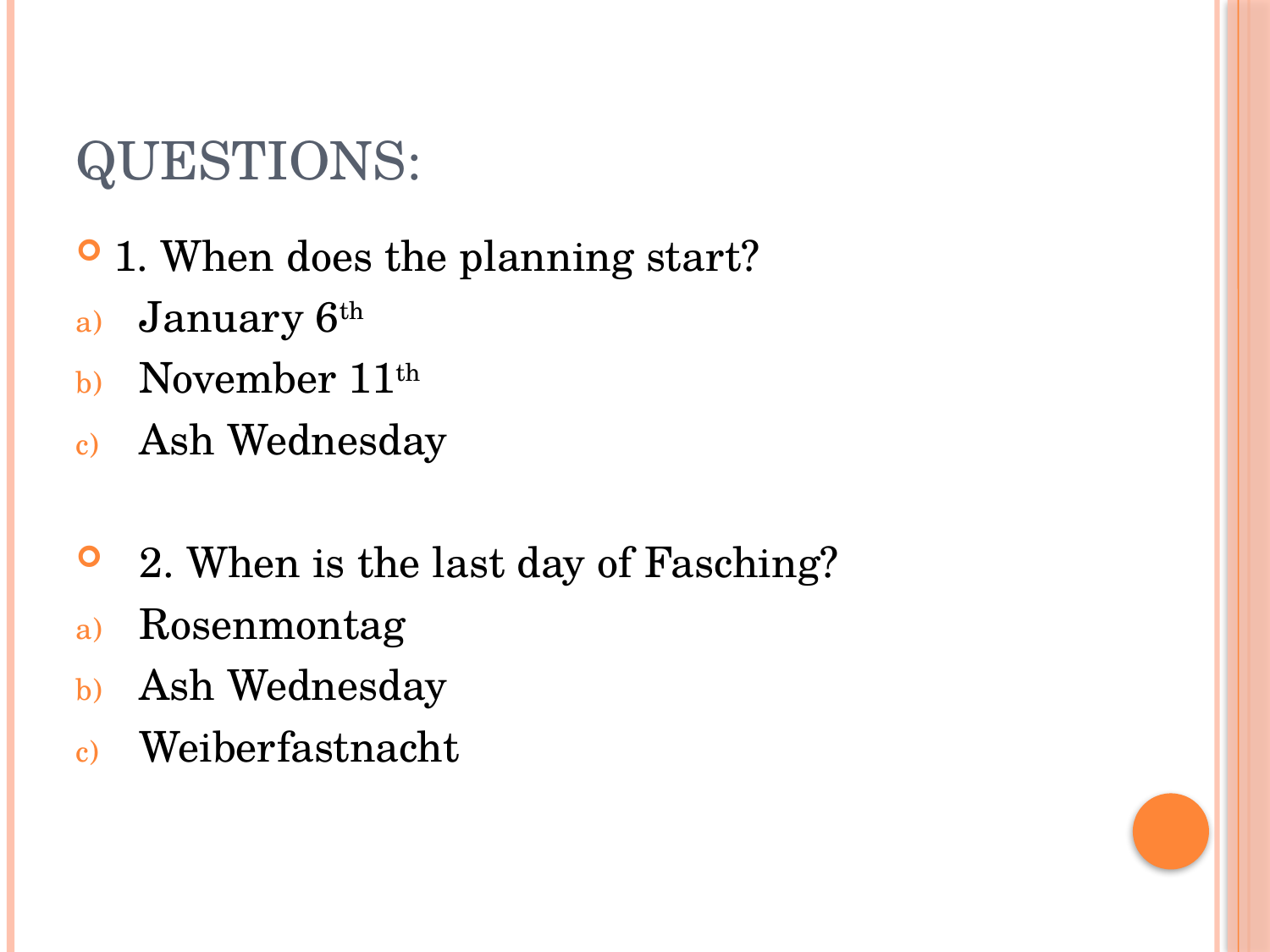

# Questions:
1. When does the planning start?
January 6th
November 11th
Ash Wednesday

2. When is the last day of Fasching?
Rosenmontag
Ash Wednesday
Weiberfastnacht